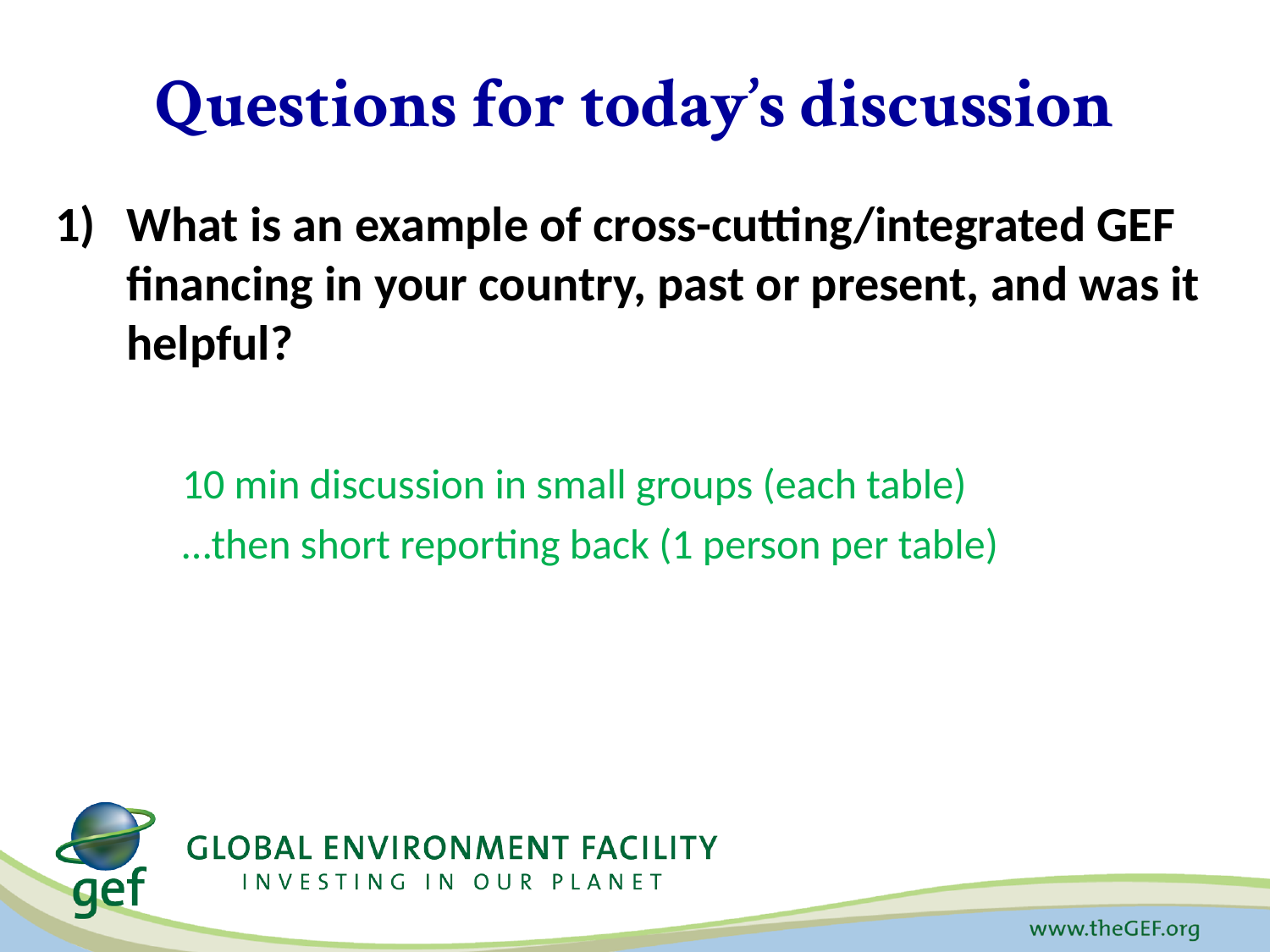

# Questions for today’s discussion
What is an example of cross-cutting/integrated GEF financing in your country, past or present, and was it helpful?

	10 min discussion in small groups (each table)
	…then short reporting back (1 person per table)